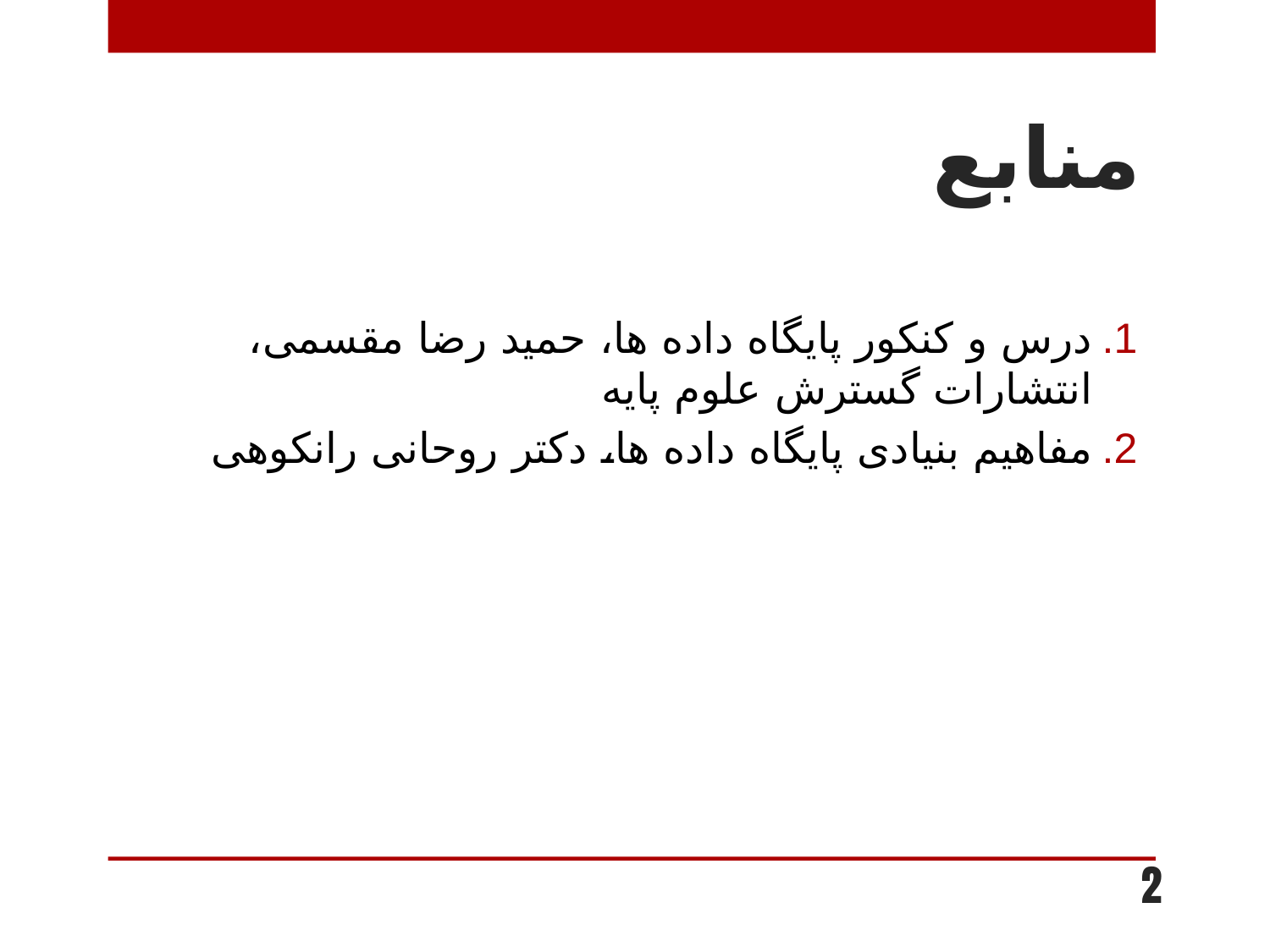

# منابع
درس و کنکور پایگاه داده ها، حمید رضا مقسمی، انتشارات گسترش علوم پایه
مفاهیم بنیادی پایگاه داده ها، دکتر روحانی رانکوهی
2